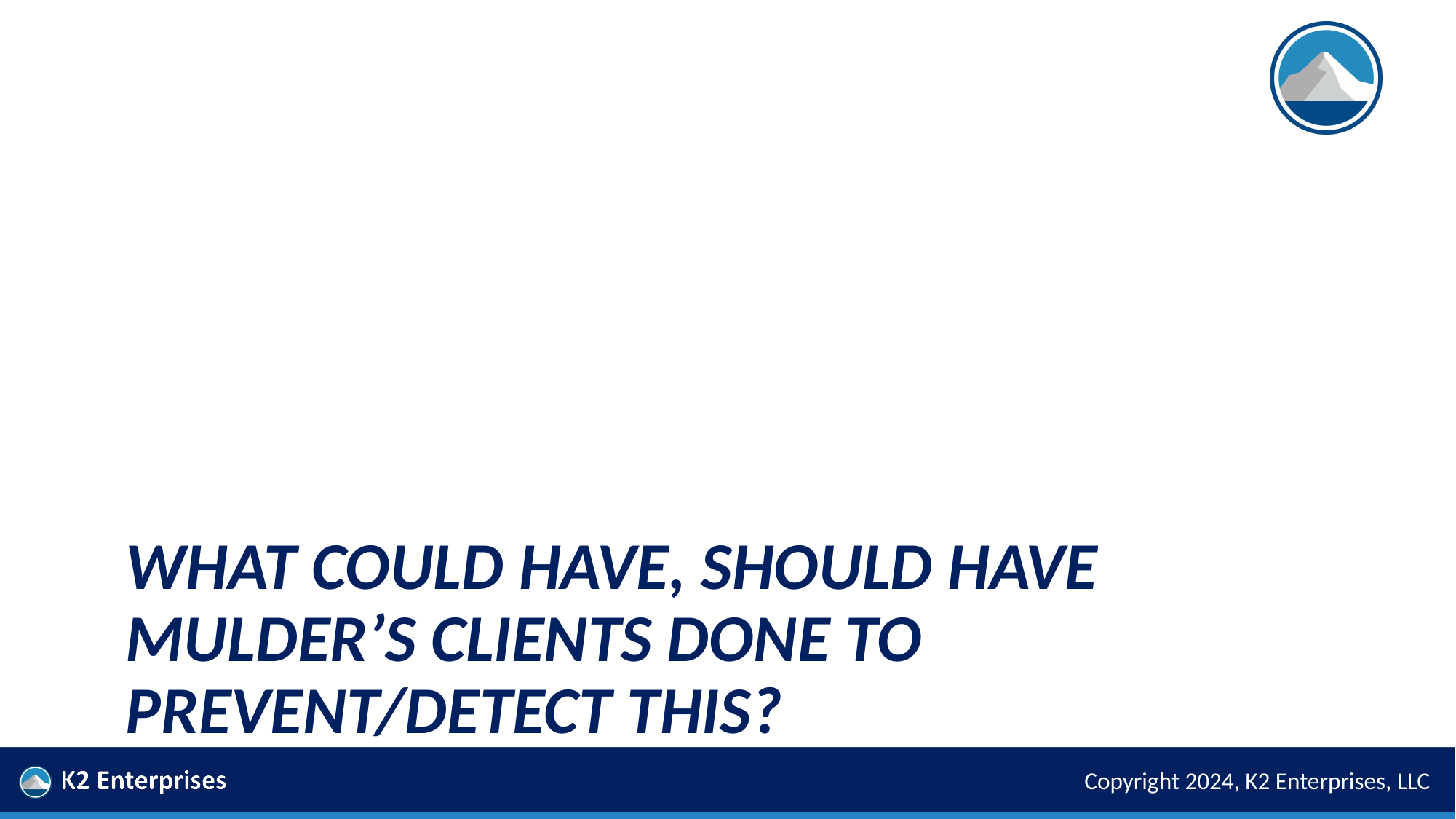

# What Could Have, Should Have Mulder’s Clients Done To Prevent/Detect This?